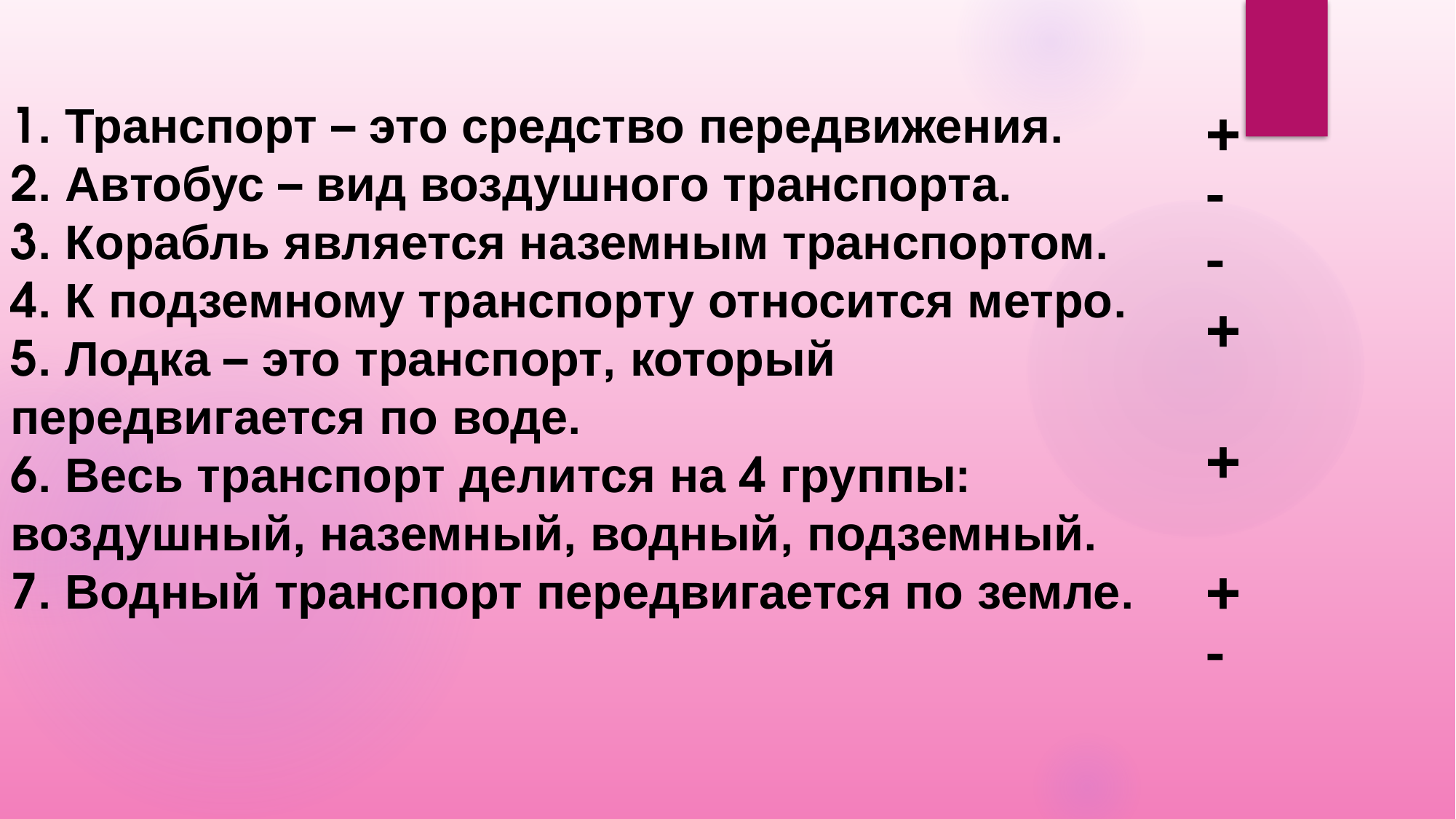

1. Транспорт – это средство передвижения.
2. Автобус – вид воздушного транспорта.
3. Корабль является наземным транспортом.
4. К подземному транспорту относится метро.
5. Лодка – это транспорт, который передвигается по воде.
6. Весь транспорт делится на 4 группы: воздушный, наземный, водный, подземный.
7. Водный транспорт передвигается по земле.
+
-
-
+

+

+
-